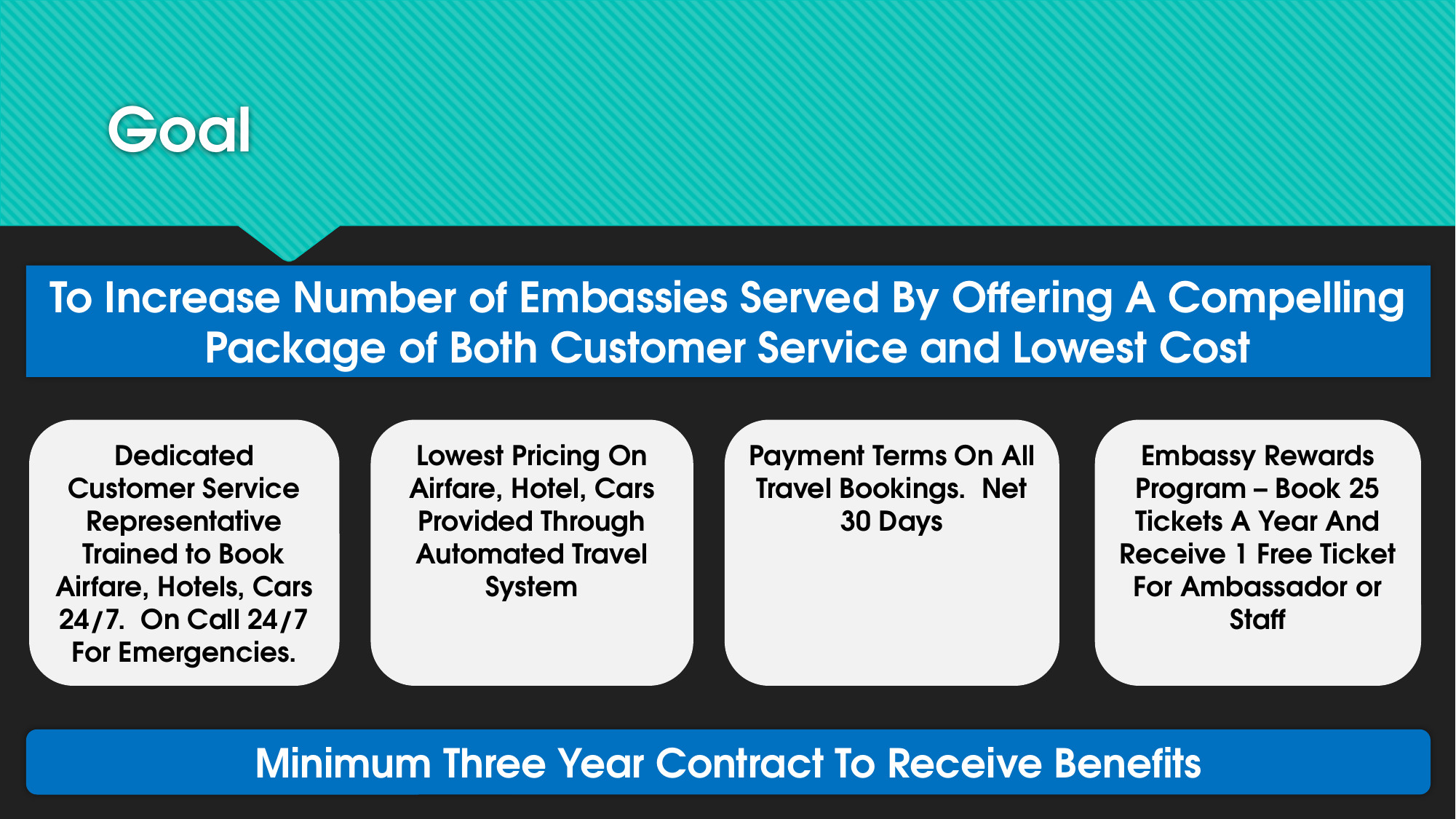

# Goal
To Increase Number of Embassies Served By Offering A Compelling Package of Both Customer Service and Lowest Cost
Dedicated Customer Service Representative Trained to Book Airfare, Hotels, Cars 24/7.  On Call 24/7 For Emergencies.
Lowest Pricing On Airfare, Hotel, Cars Provided Through Automated Travel System

Payment Terms On All Travel Bookings.  Net 30 Days

Embassy Rewards Program – Book 25 Tickets A Year And Receive 1 Free Ticket For Ambassador or Staff

Minimum Three Year Contract To Receive Benefits